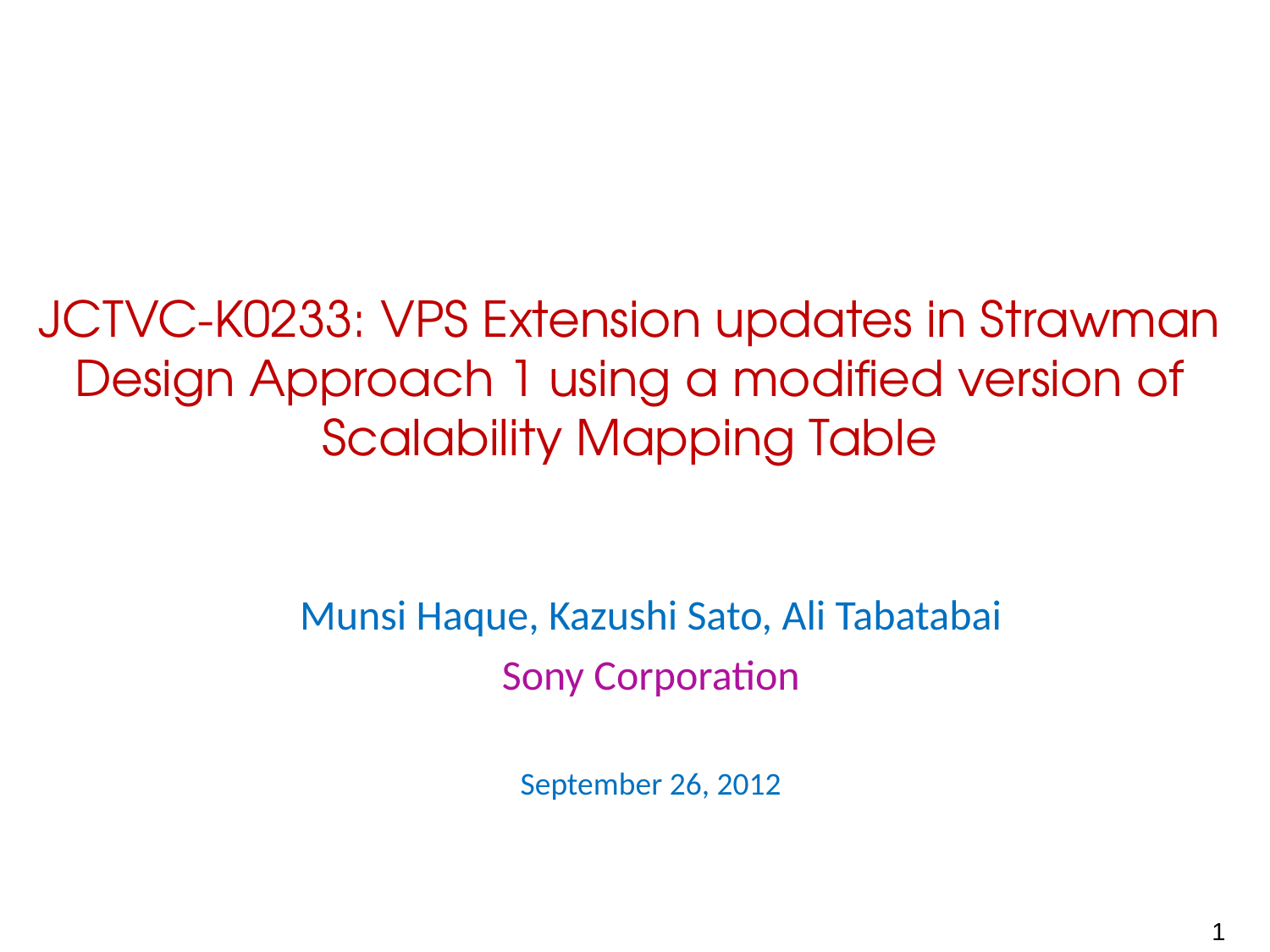

JCTVC-K0233: VPS Extension updates in Strawman Design Approach 1 using a modified version of Scalability Mapping Table
Munsi Haque, Kazushi Sato, Ali Tabatabai
Sony Corporation

September 26, 2012
1